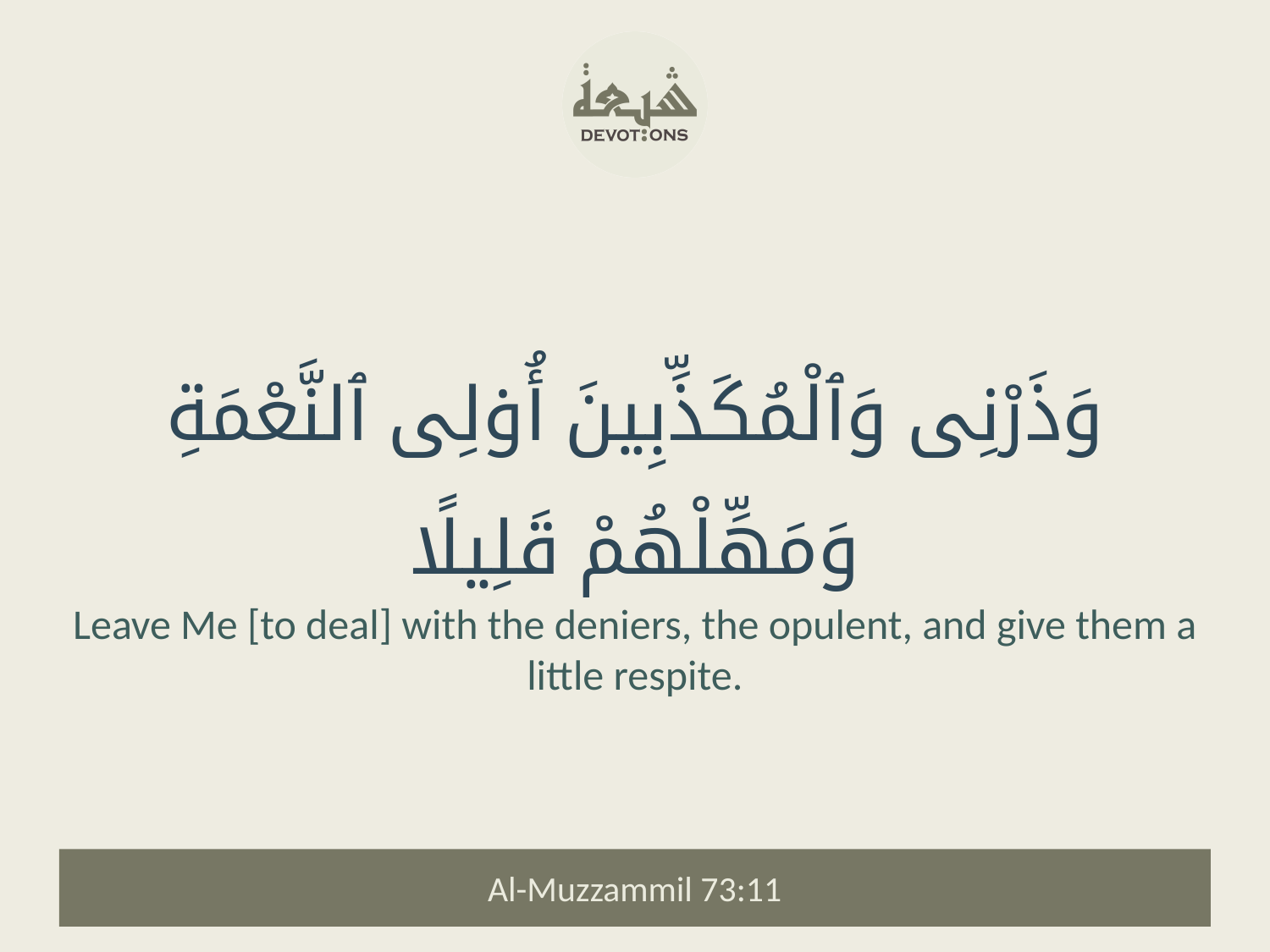

وَذَرْنِى وَٱلْمُكَذِّبِينَ أُو۟لِى ٱلنَّعْمَةِ وَمَهِّلْهُمْ قَلِيلًا
Leave Me [to deal] with the deniers, the opulent, and give them a little respite.
Al-Muzzammil 73:11